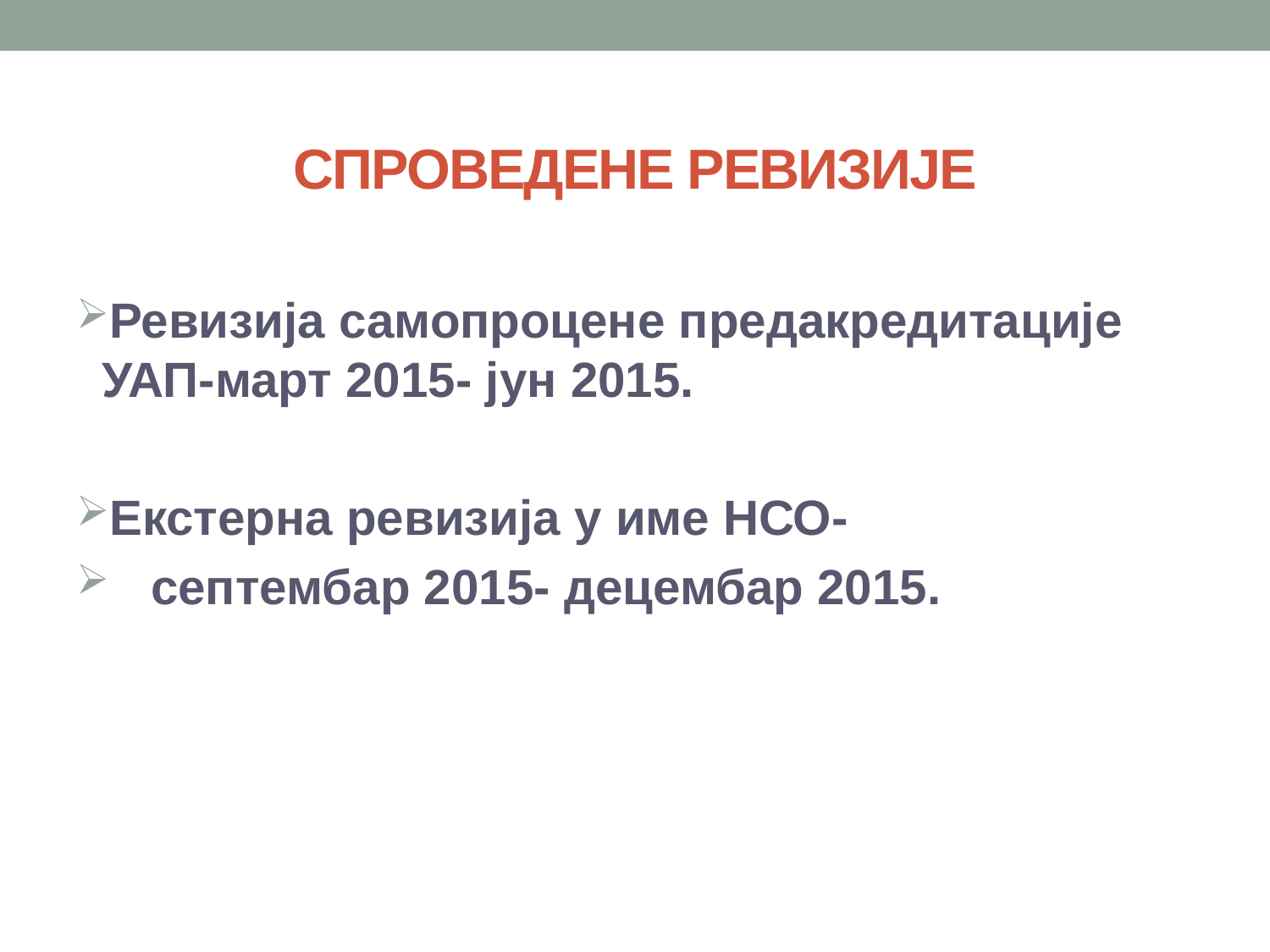

#
Спроведене ревизије

Ревизија самопроцене предакредитације УАП-март 2015- јун 2015.

Екстерна ревизија у име НСО-
   септембар 2015- децембар 2015.